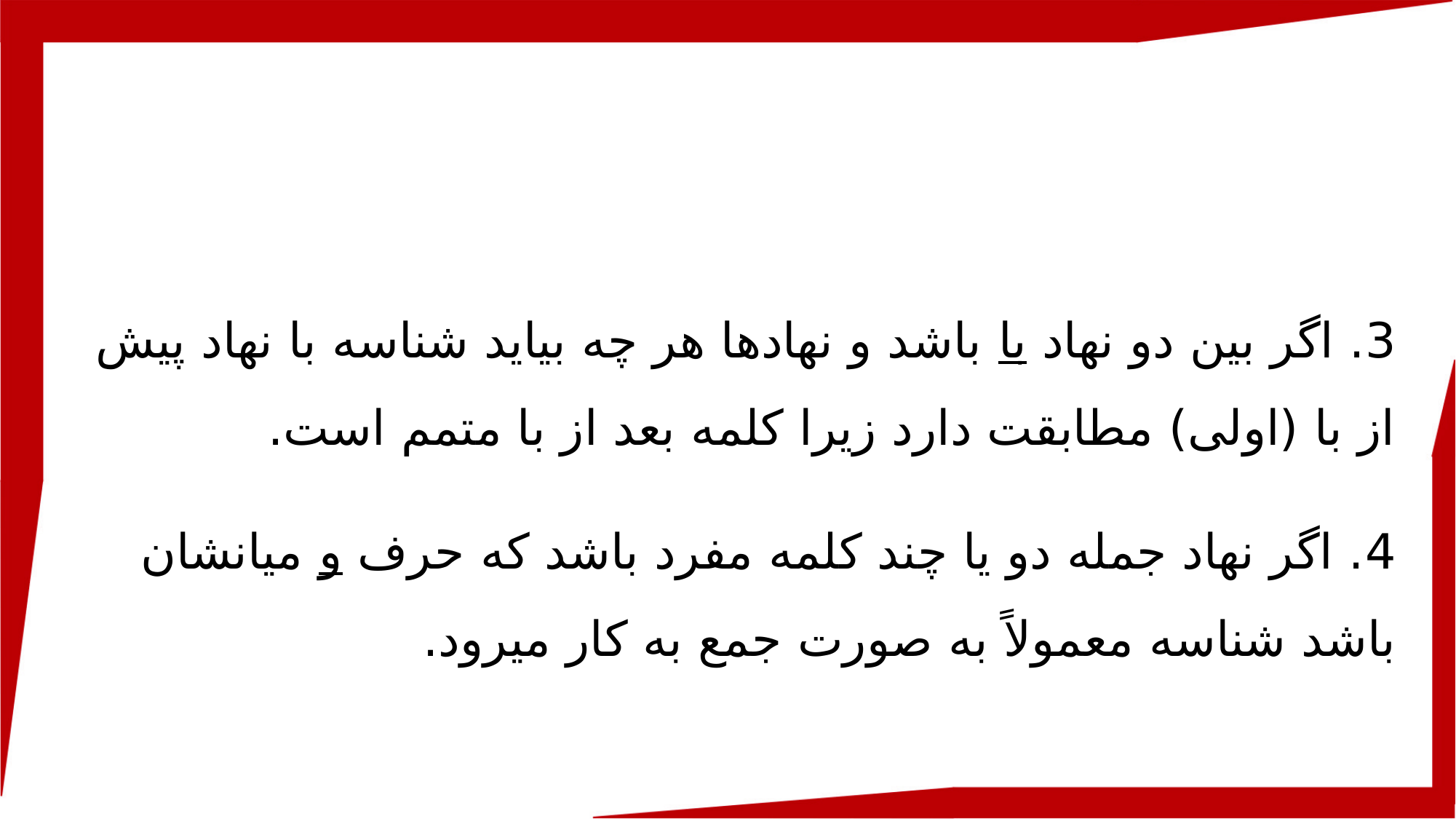

3. اگر بین دو نهاد با باشد و نهادها هر چه بیاید شناسه با نهاد پیش از با (اولی) مطابقت دارد زیرا کلمه بعد از با متمم است.
4. اگر نهاد جمله دو یا چند کلمه مفرد باشد که حرف و میانشان باشد شناسه معمولاً به صورت جمع به کار می­رود.